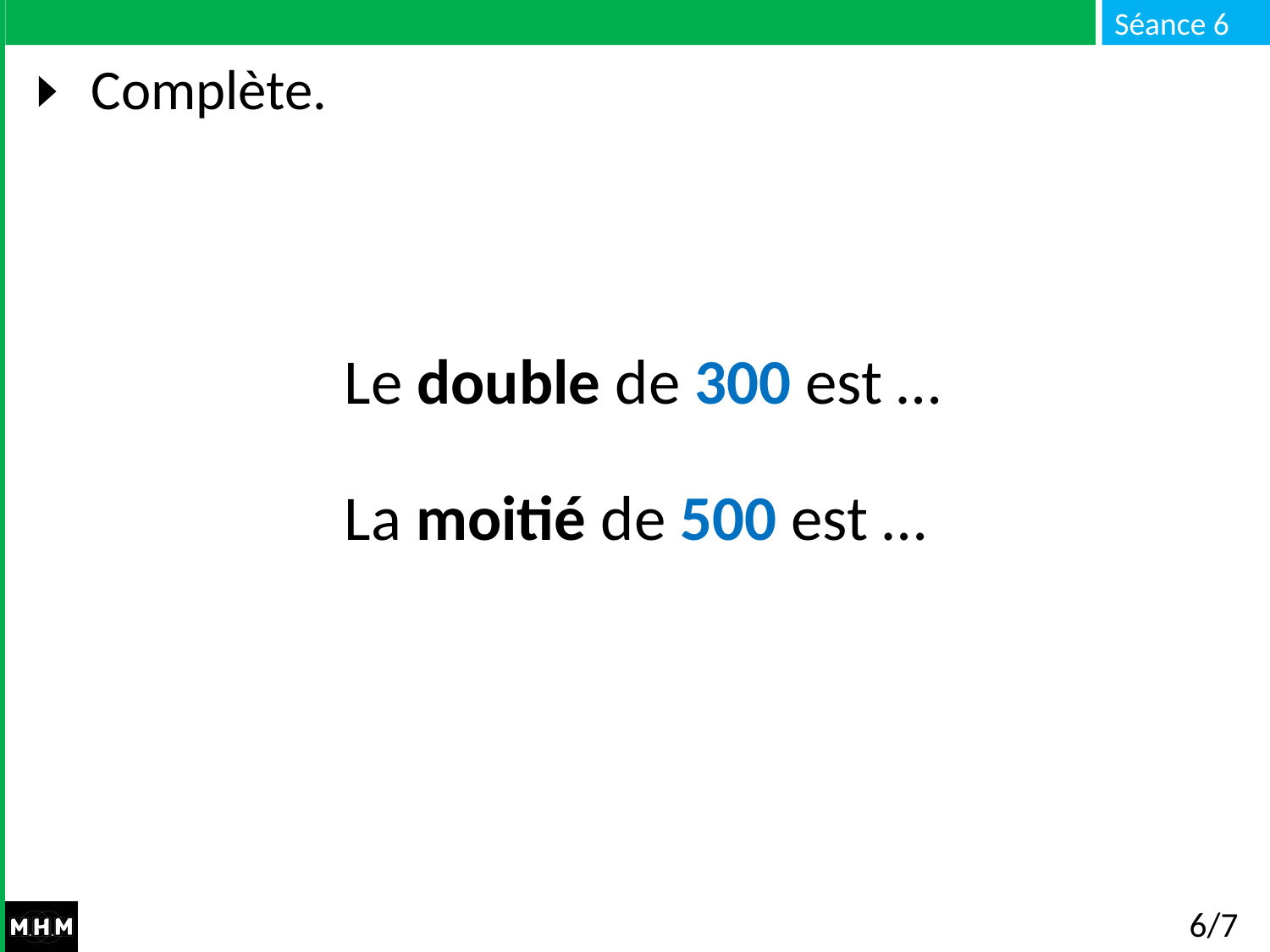

# Complète.

Le double de 300 est …

La moitié de 500 est …
6/7